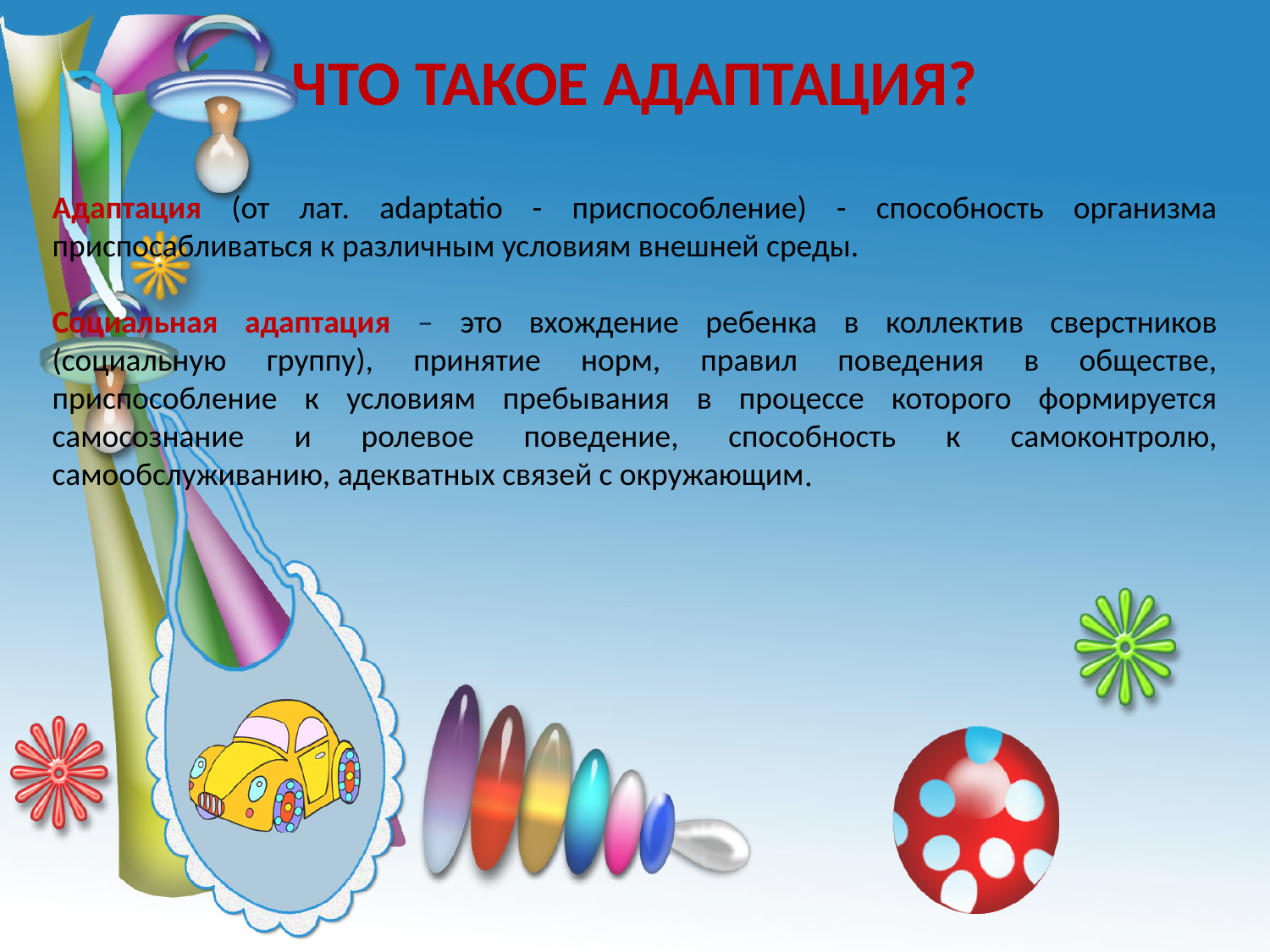

# ЧТО ТАКОЕ АДАПТАЦИЯ?
Адаптация (от лат. аdaptatio - приспособление) - способность организма приспосабливаться к различным условиям внешней среды.

Социальная адаптация – это вхождение ребенка в коллектив сверстников (социальную группу), принятие норм, правил поведения в обществе, приспособление к условиям пребывания в процессе которого формируется самосознание и ролевое поведение, способность к самоконтролю, самообслуживанию, адекватных связей с окружающим.